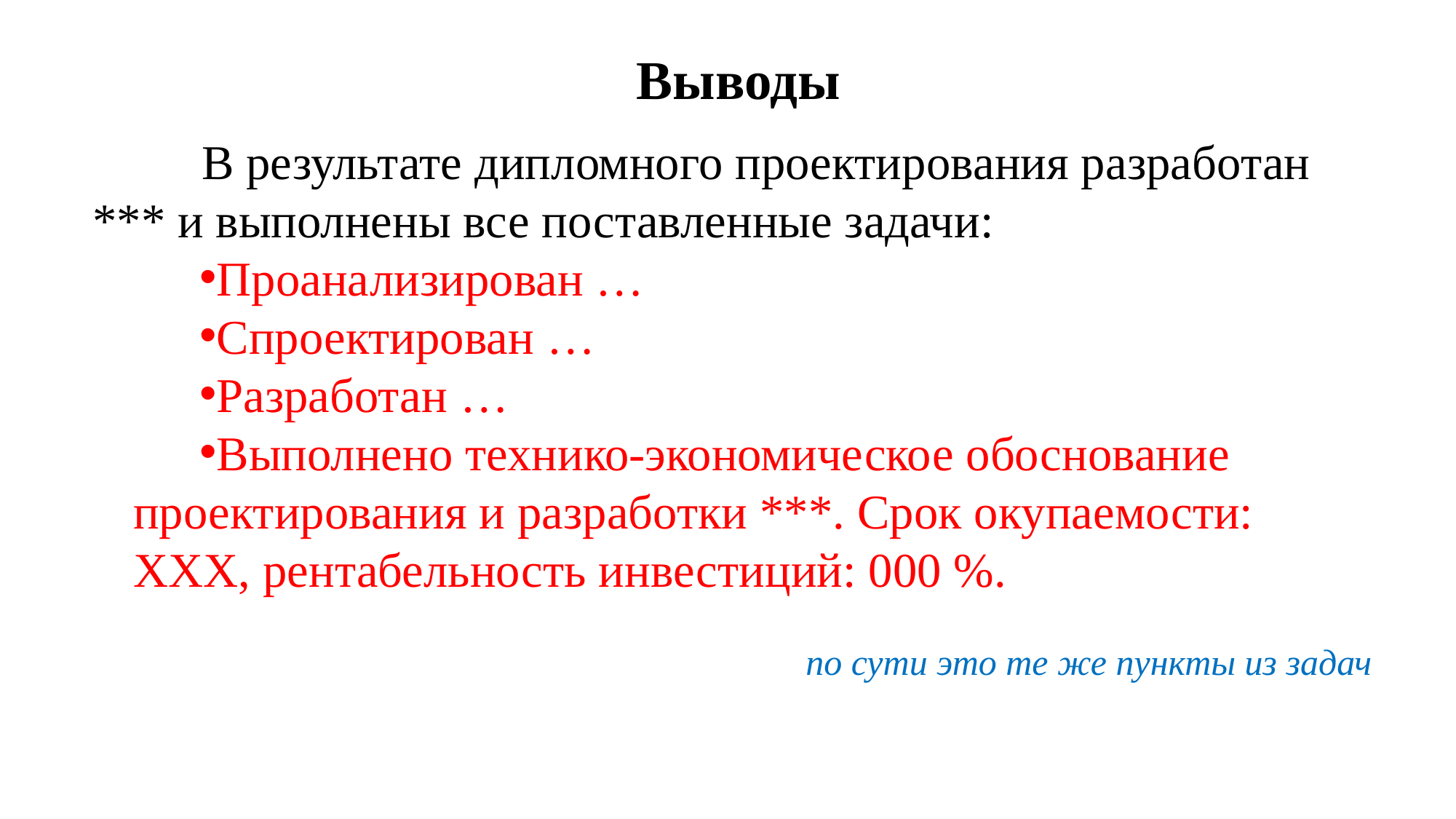

Выводы
	В результате дипломного проектирования разработан *** и выполнены все поставленные задачи:
Проанализирован …
Спроектирован …
Разработан …
Выполнено технико-экономическое обоснование проектирования и разработки ***. Срок окупаемости: ХХХ, рентабельность инвестиций: 000 %.
по сути это те же пункты из задач